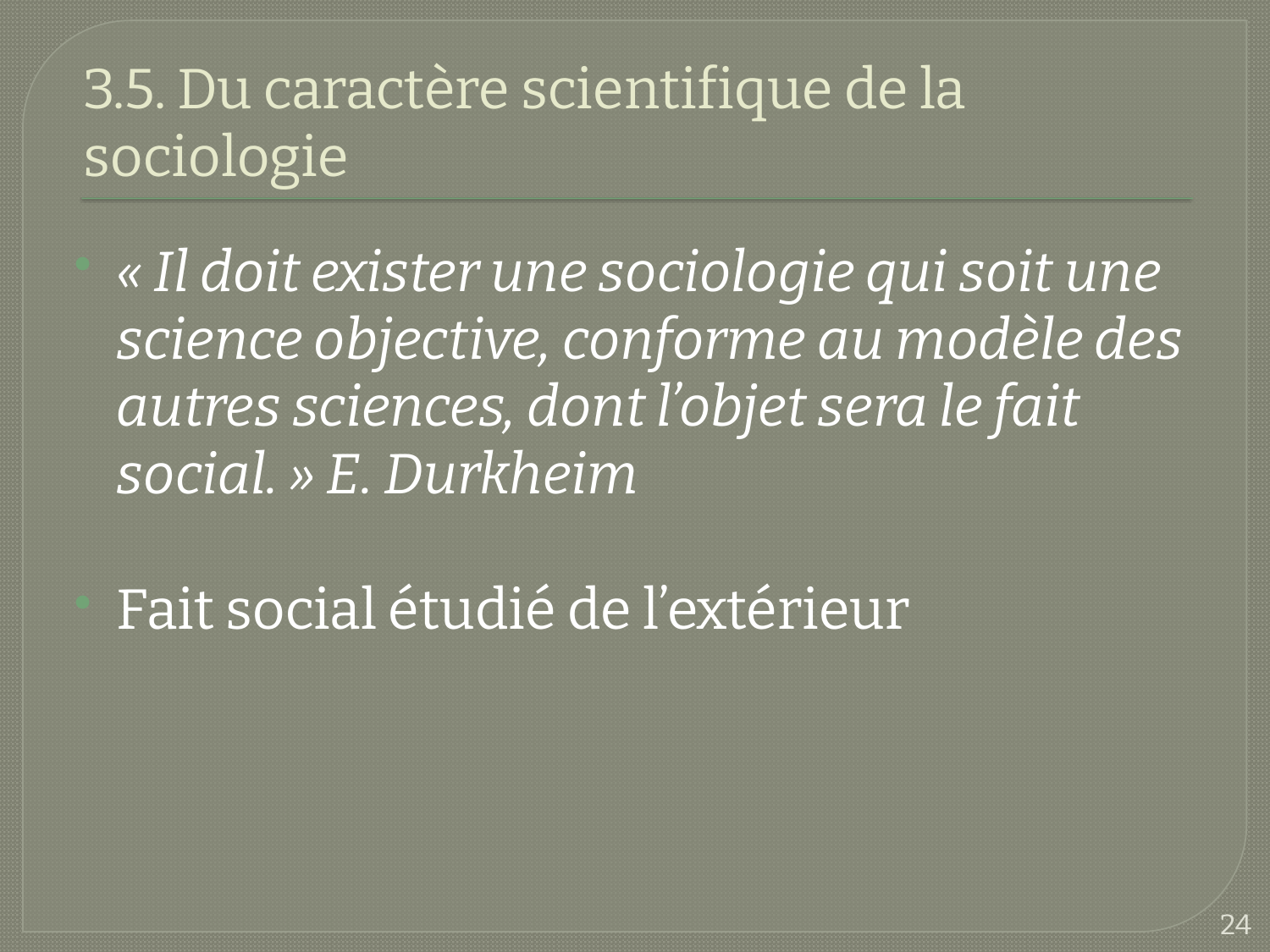

# 3.5. Du caractère scientifique de la sociologie
« Il doit exister une sociologie qui soit une science objective, conforme au modèle des autres sciences, dont l’objet sera le fait social. » E. Durkheim

Fait social étudié de l’extérieur
24